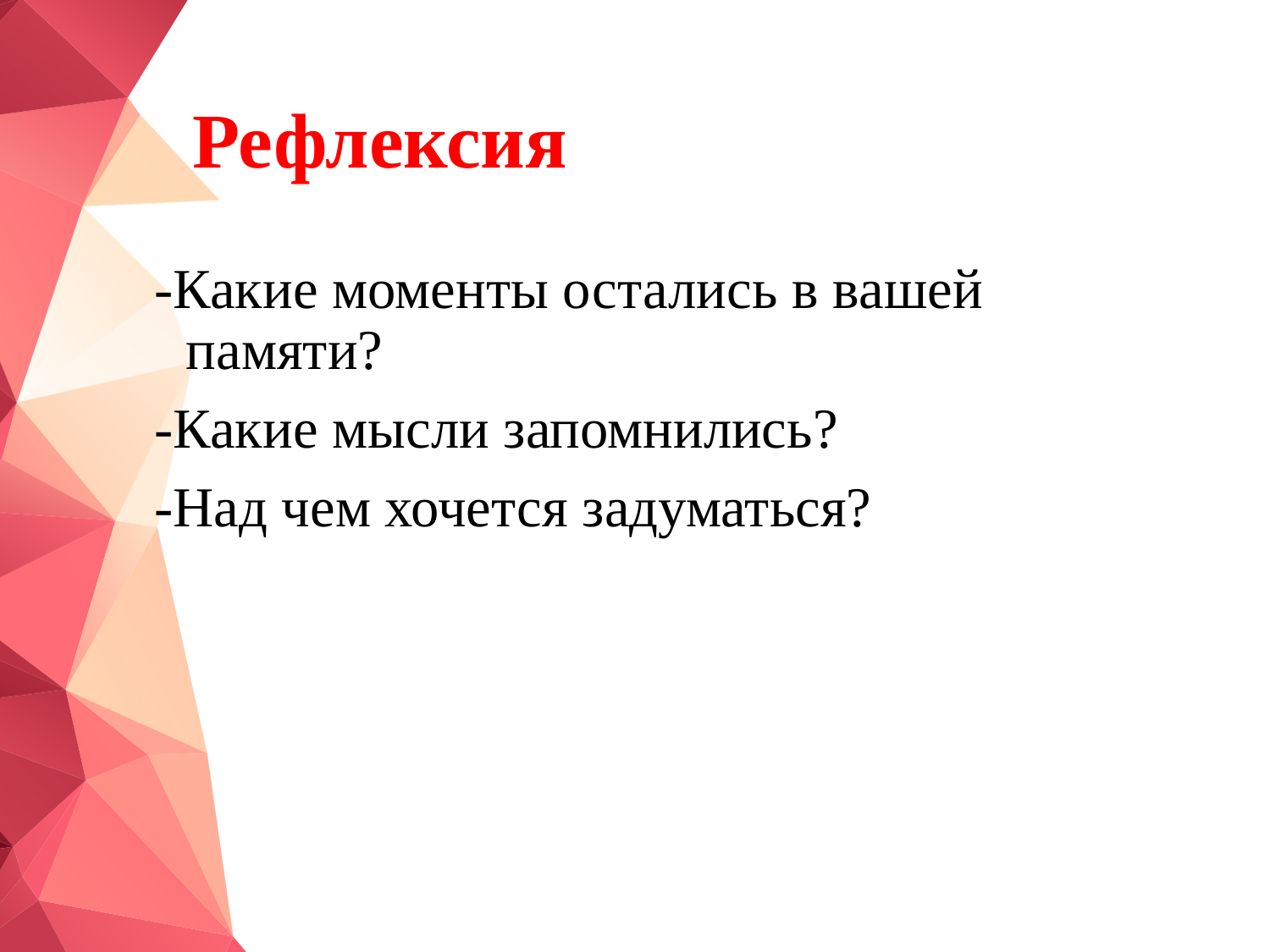

# Рефлексия
-Какие моменты остались в вашей памяти?
-Какие мысли запомнились?
-Над чем хочется задуматься?